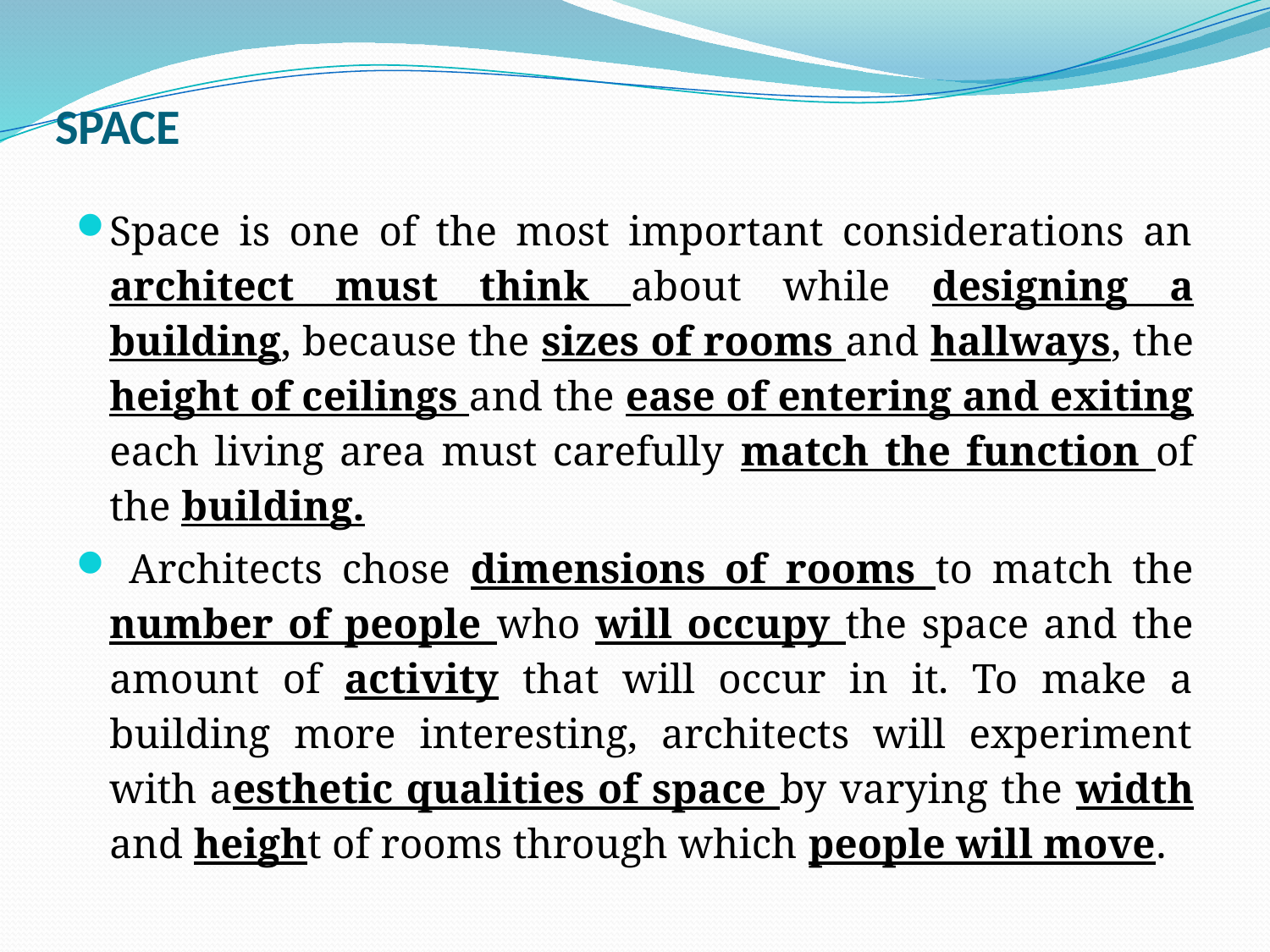

# SPACE
Space is one of the most important considerations an architect must think about while designing a building, because the sizes of rooms and hallways, the height of ceilings and the ease of entering and exiting each living area must carefully match the function of the building.
 Architects chose dimensions of rooms to match the number of people who will occupy the space and the amount of activity that will occur in it. To make a building more interesting, architects will experiment with aesthetic qualities of space by varying the width and height of rooms through which people will move.